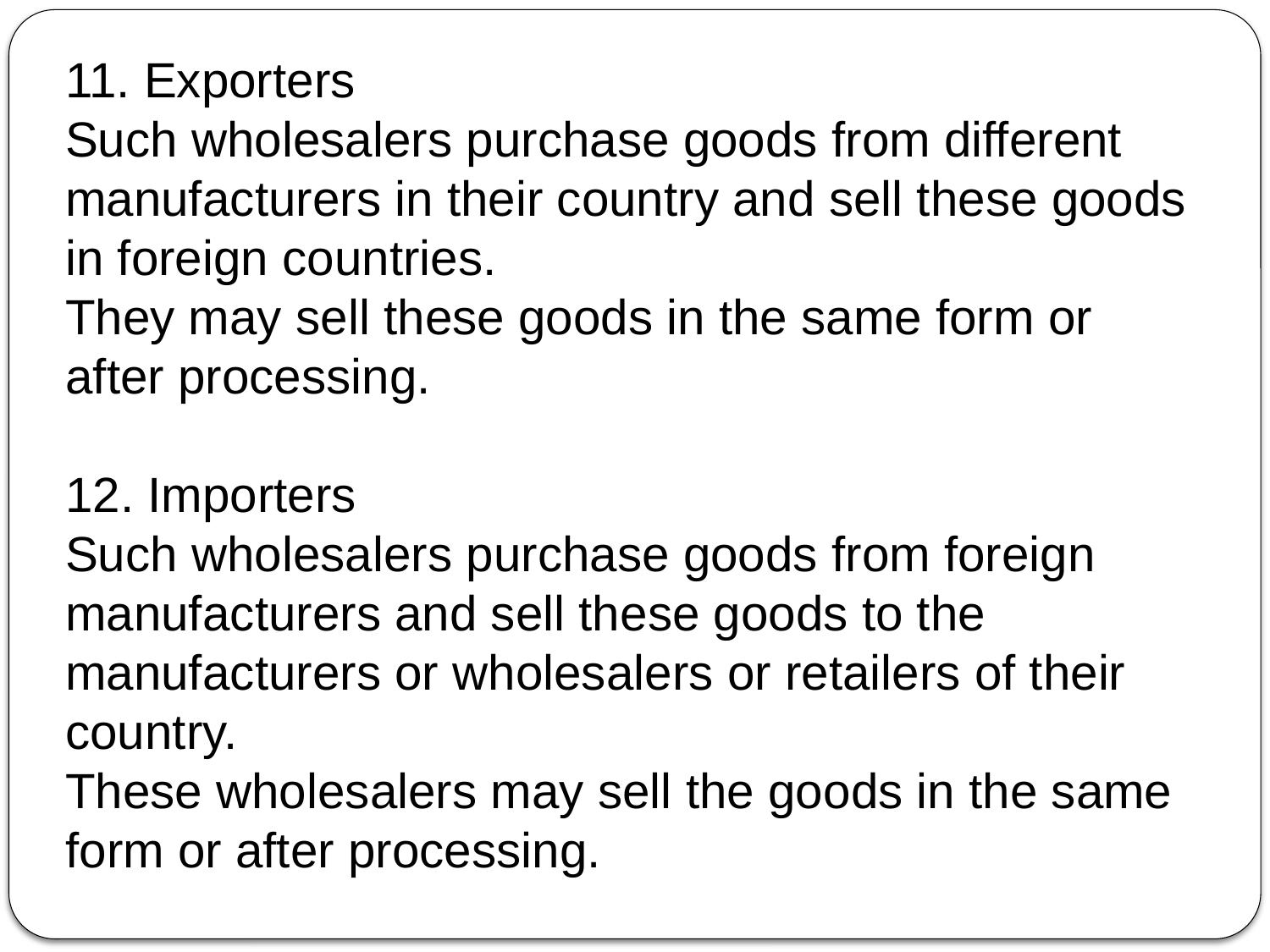

11. Exporters
Such wholesalers purchase goods from different manufacturers in their country and sell these goods in foreign countries.
They may sell these goods in the same form or after processing.

12. Importers
Such wholesalers purchase goods from foreign manufacturers and sell these goods to the manufacturers or wholesalers or retailers of their country.
These wholesalers may sell the goods in the same form or after processing.